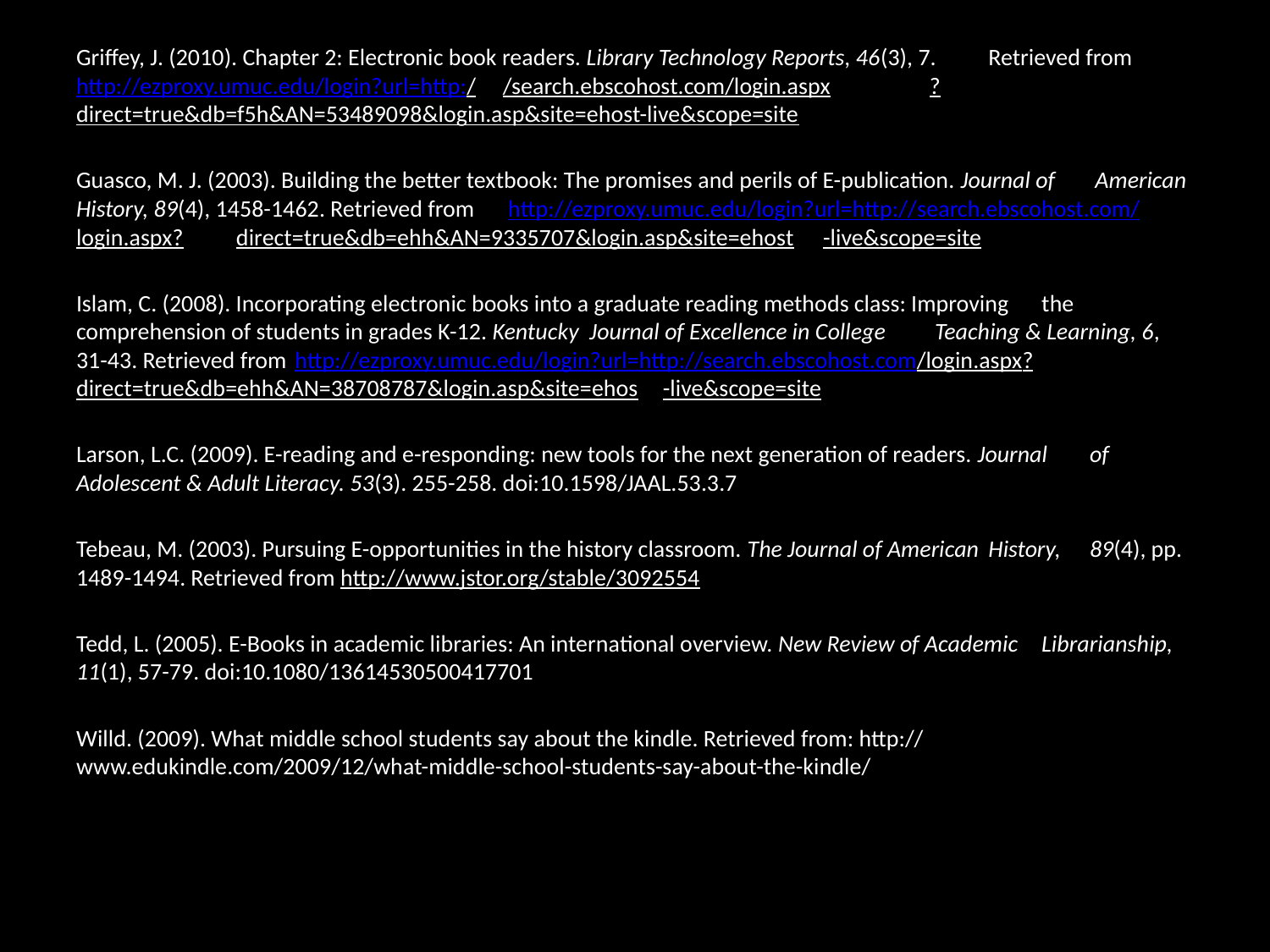

Griffey, J. (2010). Chapter 2: Electronic book readers. Library Technology Reports, 46(3), 7.		 Retrieved from http://ezproxy.umuc.edu/login?url=http:/	/search.ebscohost.com/login.aspx					?	direct=true&db=f5h&AN=53489098&login.asp&site=ehost-live&scope=site

Guasco, M. J. (2003). Building the better textbook: The promises and perils of E-publication. Journal of	 American History, 89(4), 1458-1462. Retrieved from				 http://ezproxy.umuc.edu/login?url=http://search.ebscohost.com/login.aspx?	direct=true&db=ehh&AN=9335707&login.asp&site=ehost	-live&scope=site

Islam, C. (2008). Incorporating electronic books into a graduate reading methods class: Improving	 the comprehension of students in grades K-12. Kentucky  Journal of Excellence in College	 Teaching & Learning, 6, 31-43. Retrieved from					 http://ezproxy.umuc.edu/login?url=http://search.ebscohost.com/login.aspx?	direct=true&db=ehh&AN=38708787&login.asp&site=ehos	-live&scope=site

Larson, L.C. (2009). E-reading and e-responding: new tools for the next generation of readers. Journal  	of Adolescent & Adult Literacy. 53(3). 255-258. doi:10.1598/JAAL.53.3.7

Tebeau, M. (2003). Pursuing E-opportunities in the history classroom. The Journal of American	 History, 	89(4), pp. 1489-1494. Retrieved from http://www.jstor.org/stable/3092554

Tedd, L. (2005). E-Books in academic libraries: An international overview. New Review of Academic	 Librarianship, 11(1), 57-79. doi:10.1080/13614530500417701

Willd. (2009). What middle school students say about the kindle. Retrieved from: http://	www.edukindle.com/2009/12/what-middle-school-students-say-about-the-kindle/